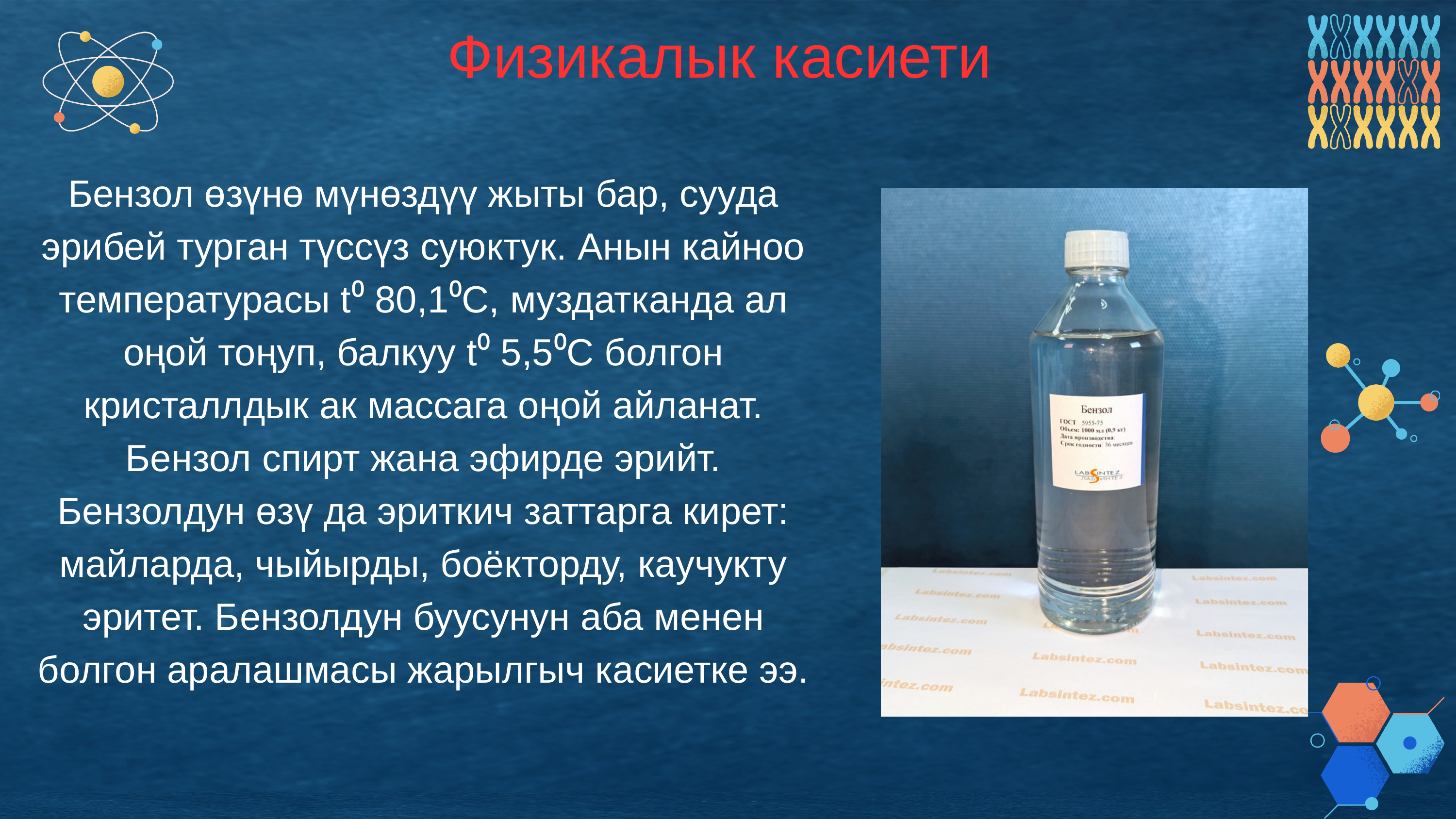

Физикалык касиети

Бензол өзүнө мүнөздүү жыты бар, сууда эрибей турган түссүз суюктук. Анын кайноо температурасы t⁰ 80,1⁰С, муздатканда ал оңой тоңуп, балкуу t⁰ 5,5⁰C болгон кристаллдык ак массага оңой айланат. Бензол спирт жана эфирде эрийт. Бензолдун өзү да эриткич заттарга кирет: майларда, чыйырды, боёкторду, каучукту эритет. Бензолдун буусунун аба менен болгон аралашмасы жарылгыч касиетке ээ.